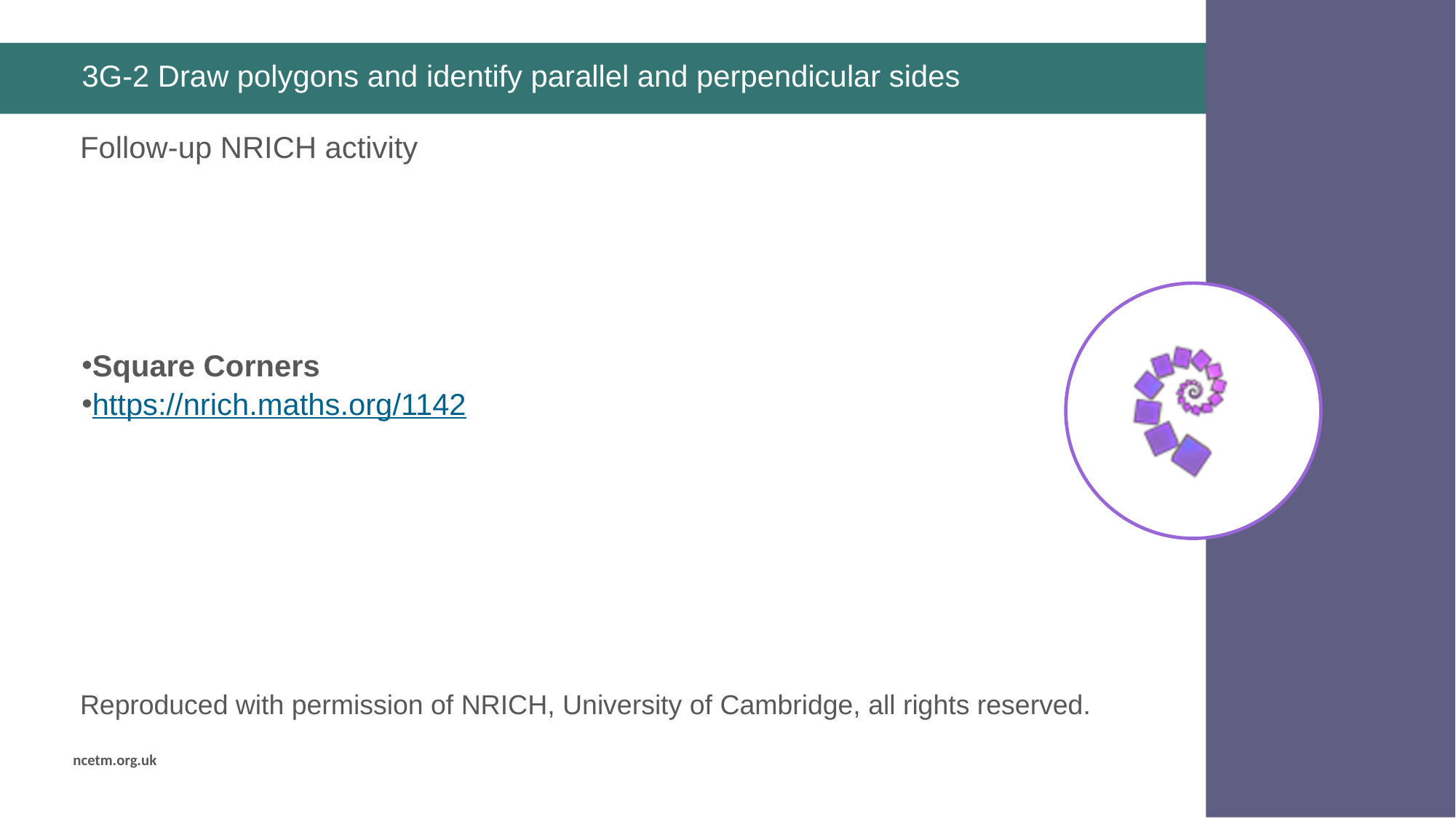

# 3G-2 Draw polygons and identify parallel and perpendicular sides

Square Corners
https://nrich.maths.org/1142